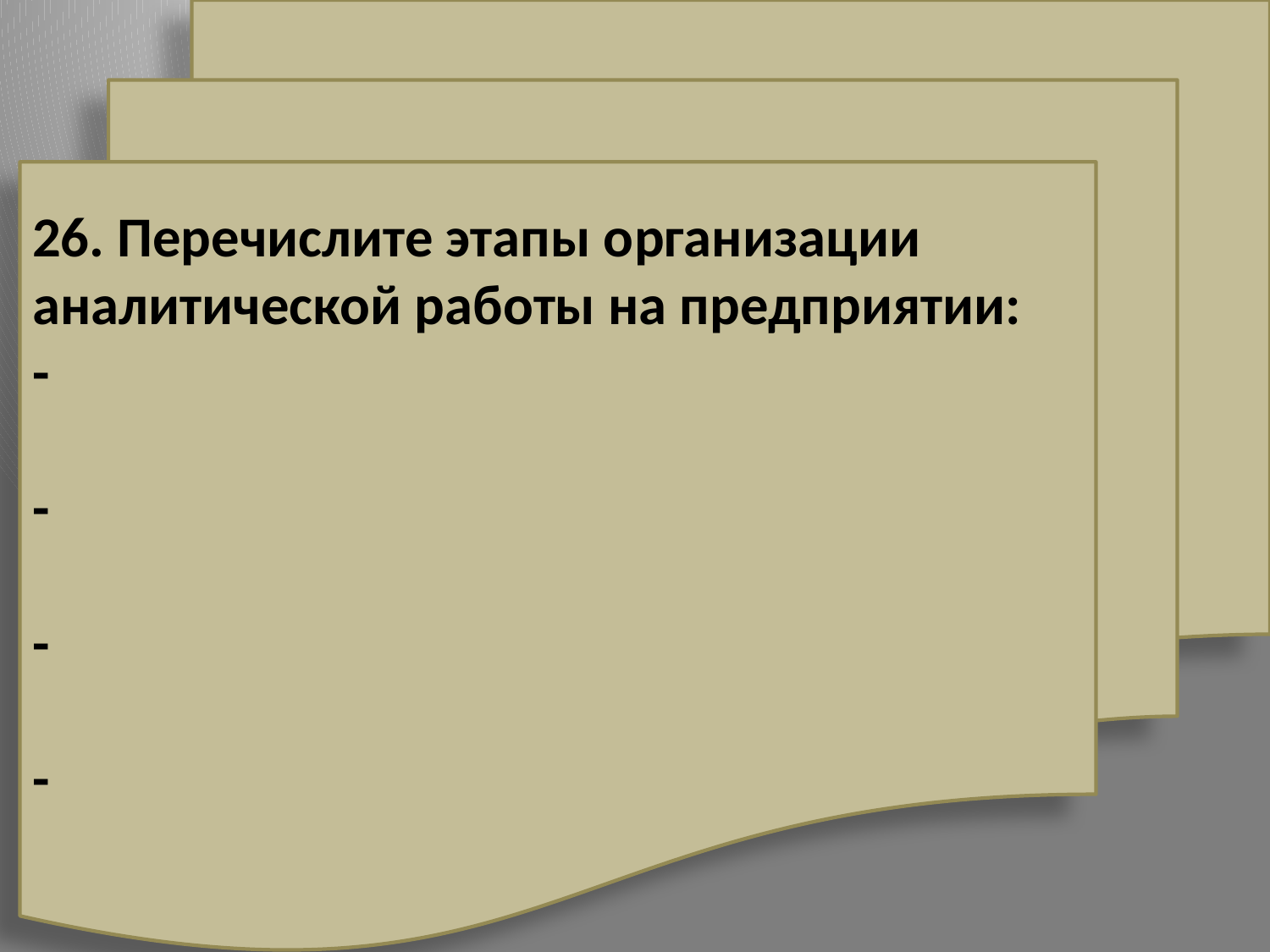

26. Перечислите этапы организации аналитической работы на предприятии:
-

-

-

-